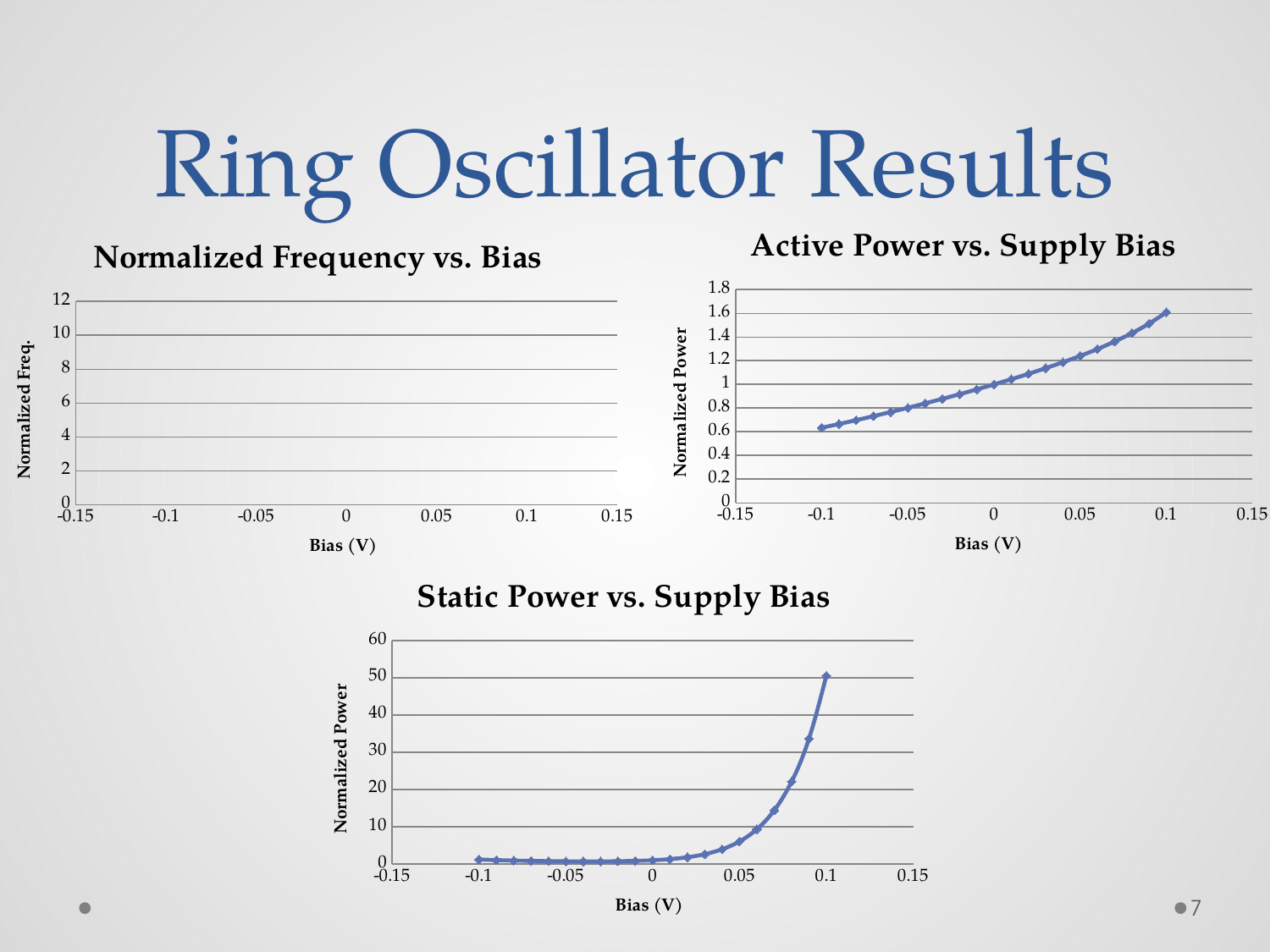

# Ring Oscillator Results

### Chart: Active Power vs. Supply Bias

| Category |  |
|---|---|

### Chart: Normalized Frequency vs. Bias

| Category |  |
|---|---|

### Chart: Static Power vs. Supply Bias

| Category |  |
|---|---|
7